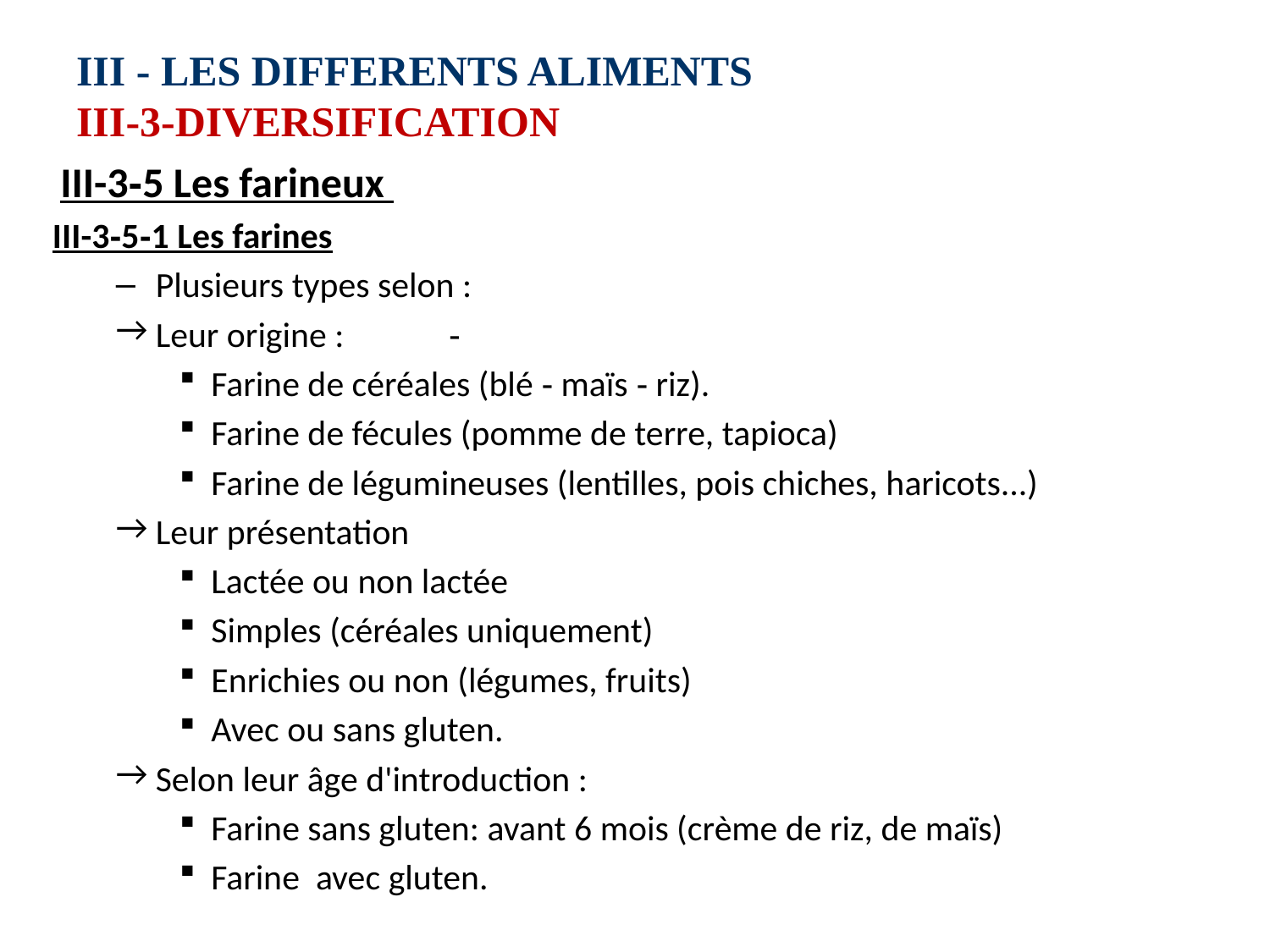

# III ‑ LES DIFFERENTS ALIMENTS III-3‑DIVERSIFICATION
 III-3‑5 Les farineux
III-3‑5‑1 Les farines
Plusieurs types selon :
Leur origine :             ‑
Farine de céréales (blé ‑ maïs ‑ riz).
Farine de fécules (pomme de terre, tapioca)
Farine de légumineuses (lentilles, pois chiches, haricots...)
Leur présentation
Lactée ou non lactée
Simples (céréales uniquement)
Enrichies ou non (légumes, fruits)
Avec ou sans gluten.
Selon leur âge d'introduction :
Farine sans gluten: avant 6 mois (crème de riz, de maïs)
Farine  avec gluten.